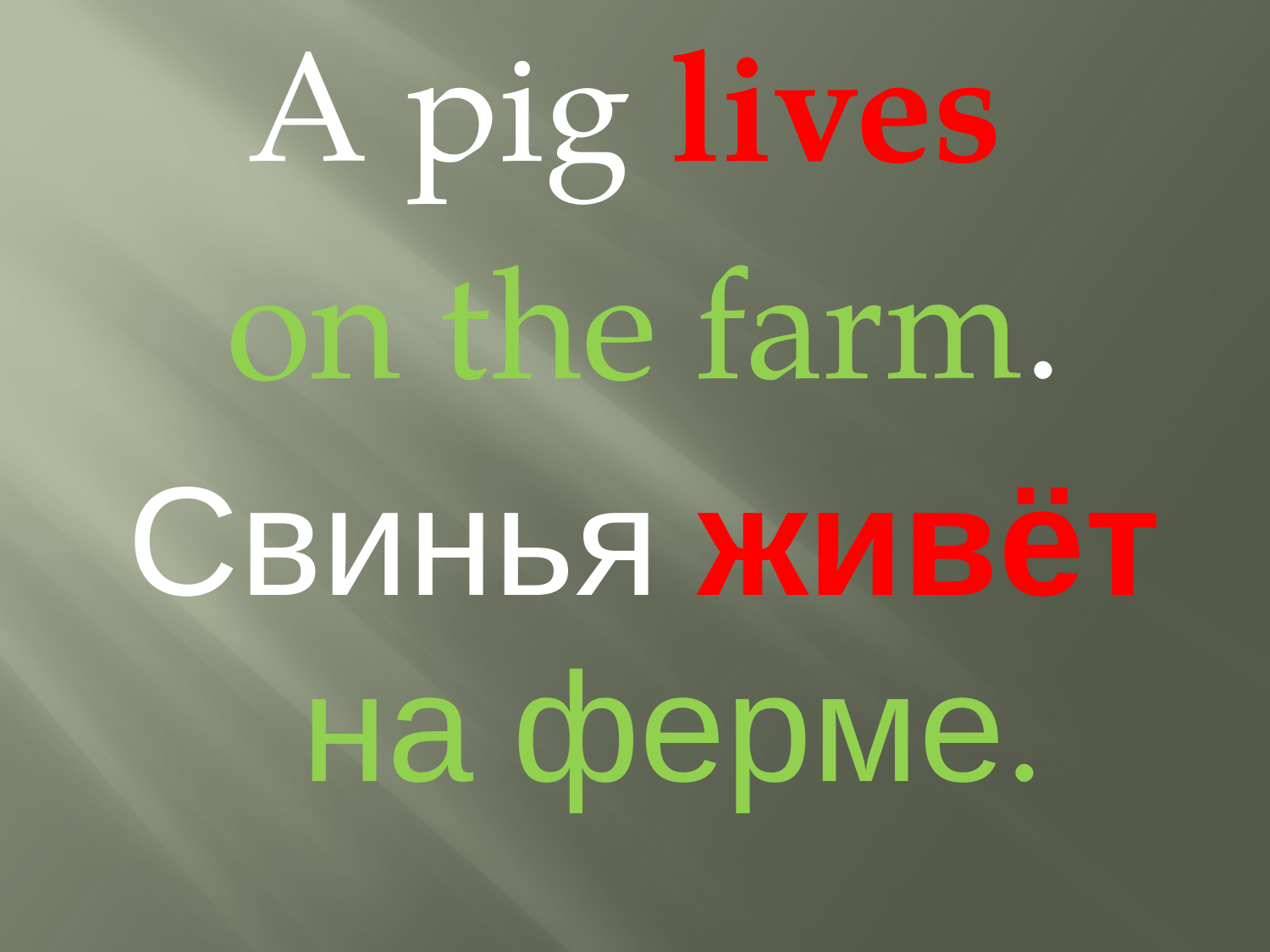

A pig lives
on the farm.
Свинья живёт на ферме.